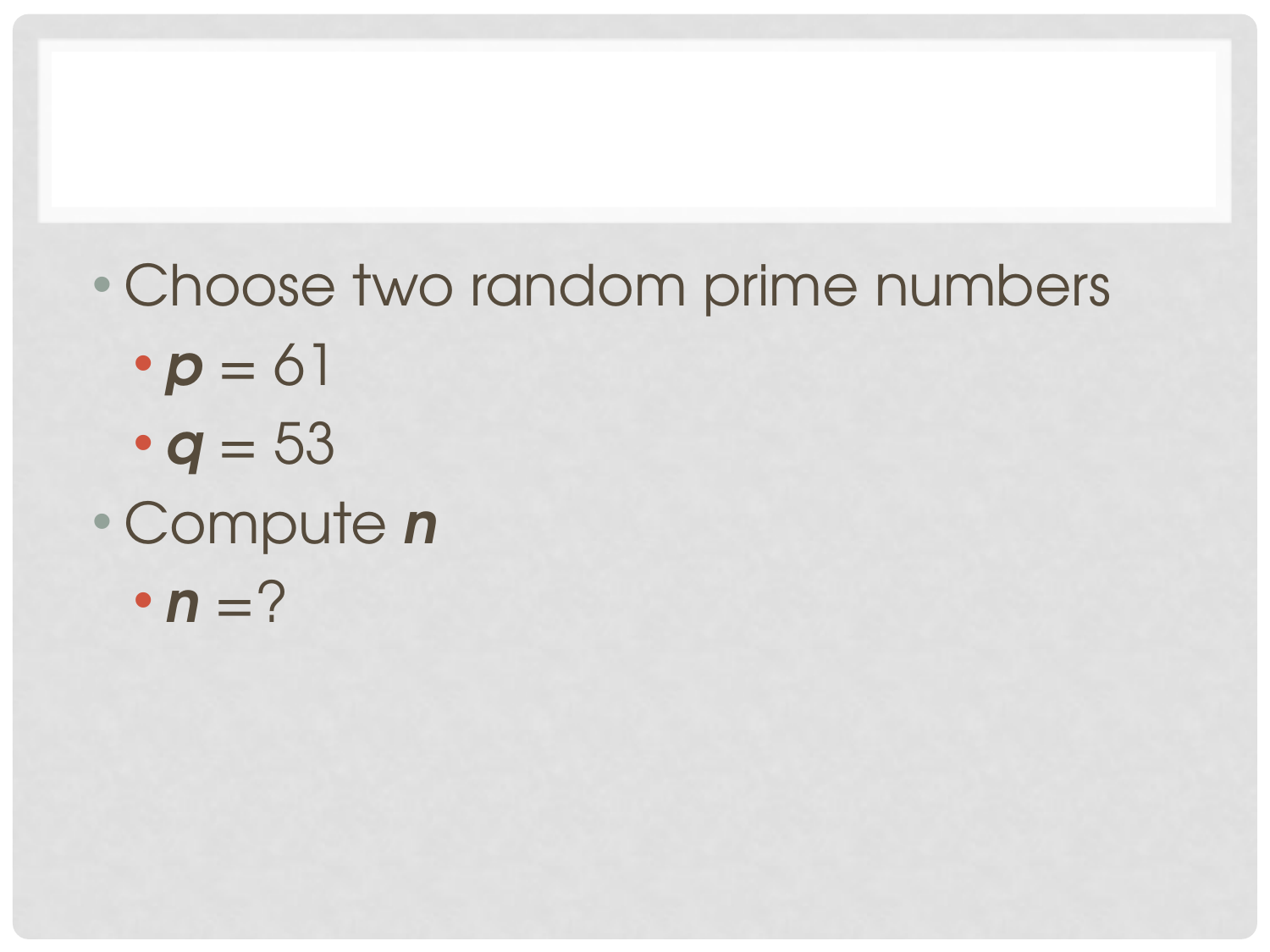

#
Choose two random prime numbers
p = 61
q = 53
Compute n
n =?